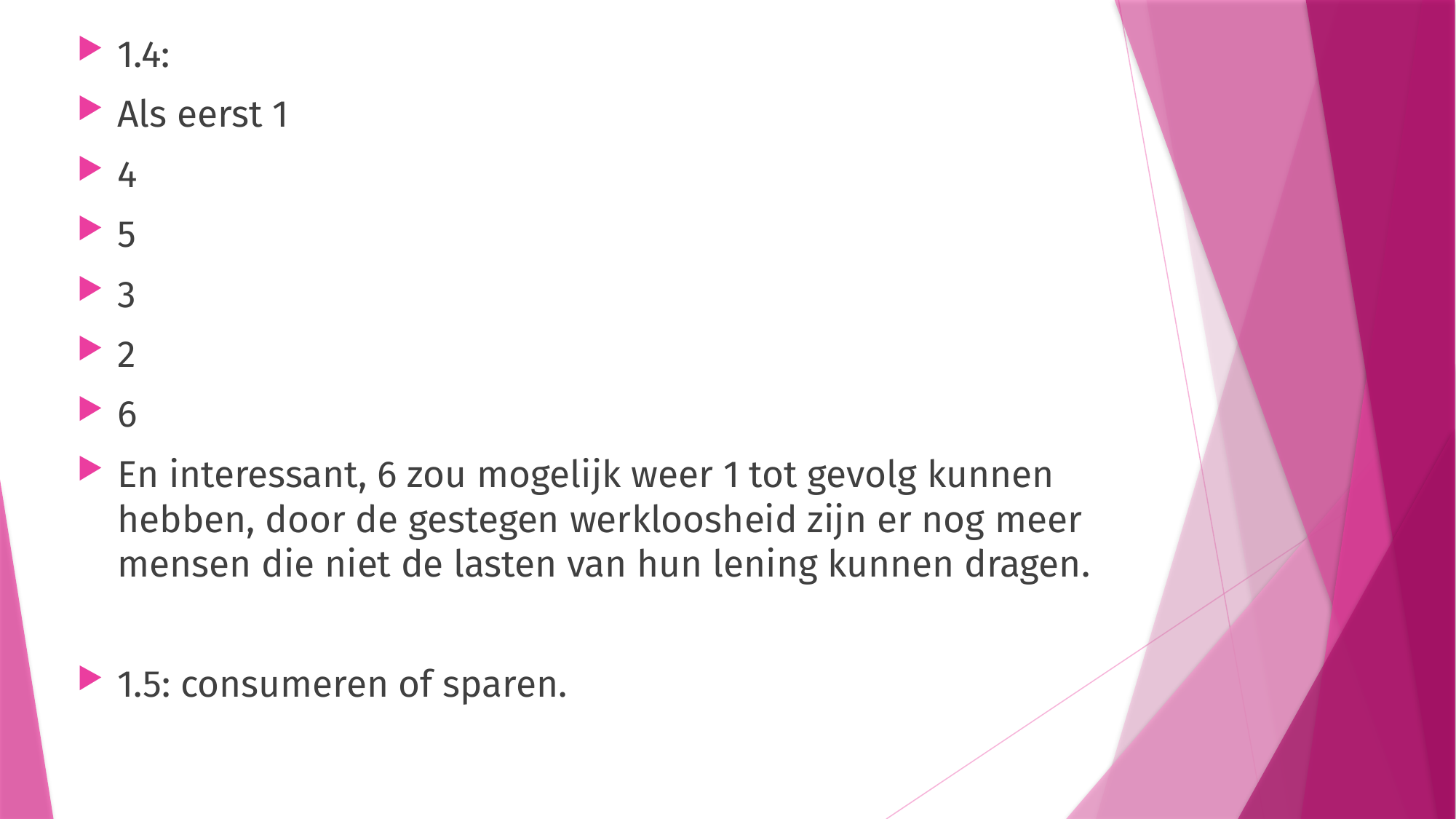

1.4:
Als eerst 1
4
5
3
2
6
En interessant, 6 zou mogelijk weer 1 tot gevolg kunnen hebben, door de gestegen werkloosheid zijn er nog meer mensen die niet de lasten van hun lening kunnen dragen.

1.5: consumeren of sparen.